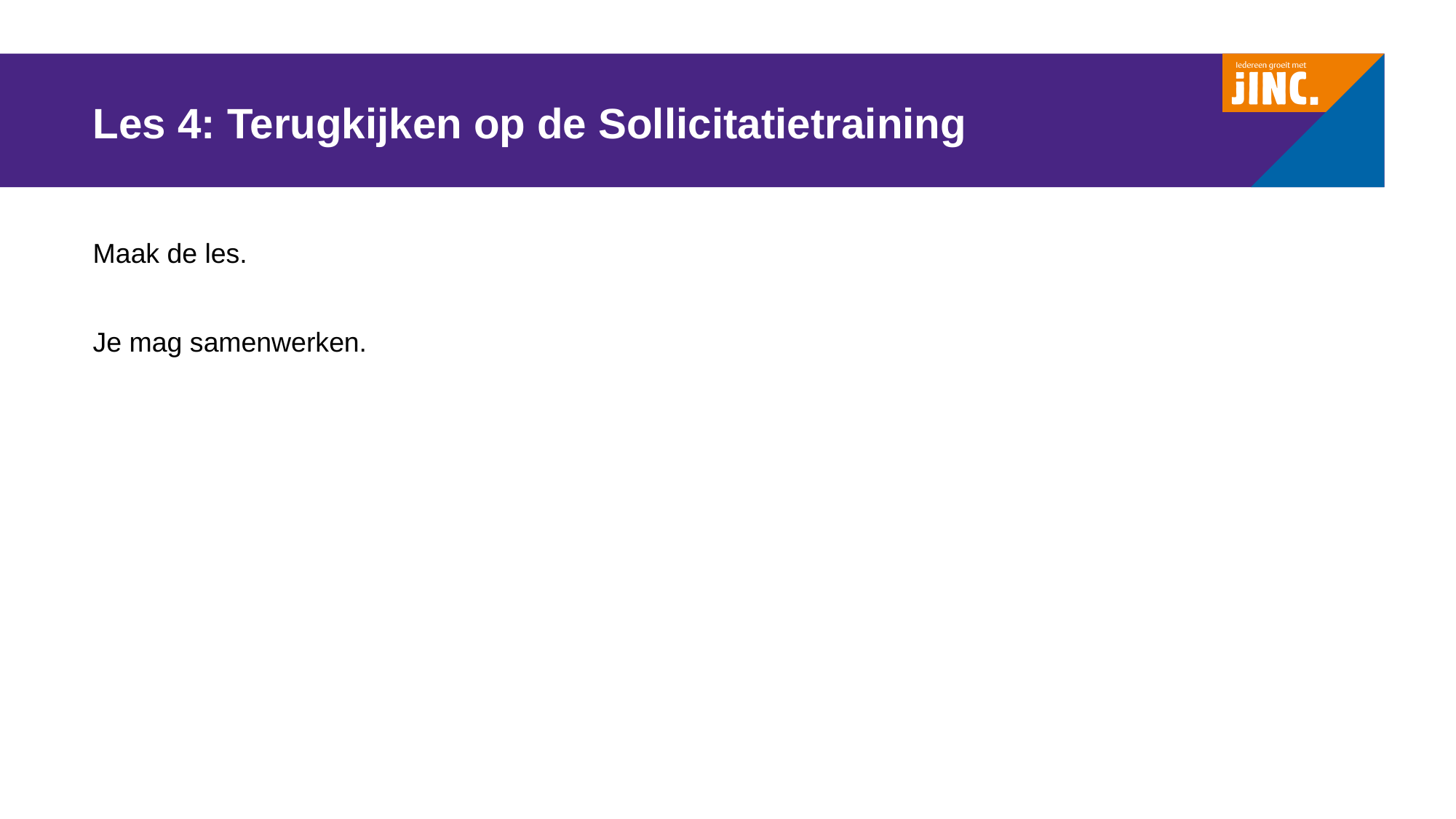

# Les 4: Terugkijken op de Sollicitatietraining
Maak de les.

Je mag samenwerken.